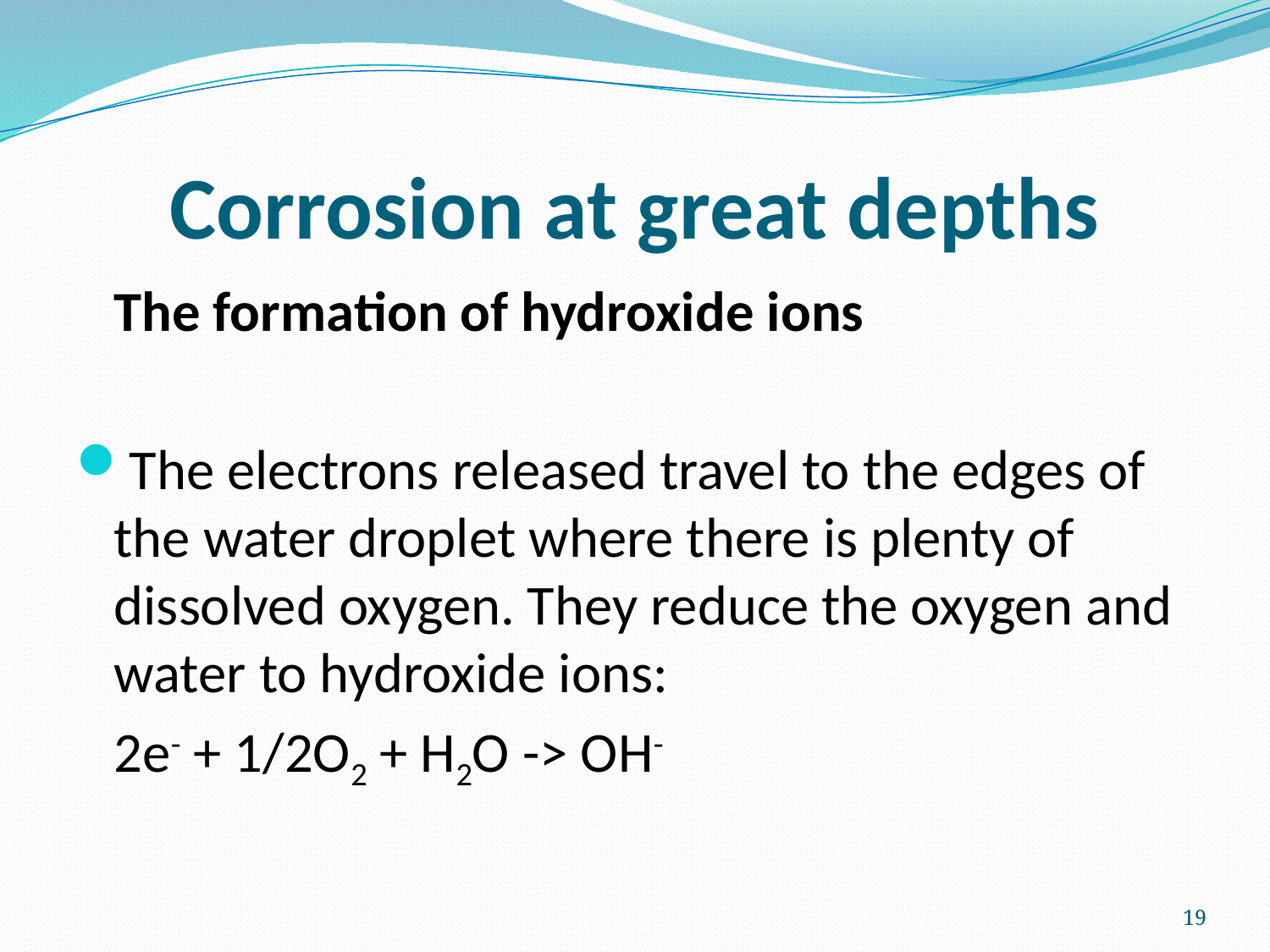

# Corrosion at great depths
	The formation of hydroxide ions

The electrons released travel to the edges of the water droplet where there is plenty of dissolved oxygen. They reduce the oxygen and water to hydroxide ions:
	2e- + 1/2O2 + H2O -> OH-

19